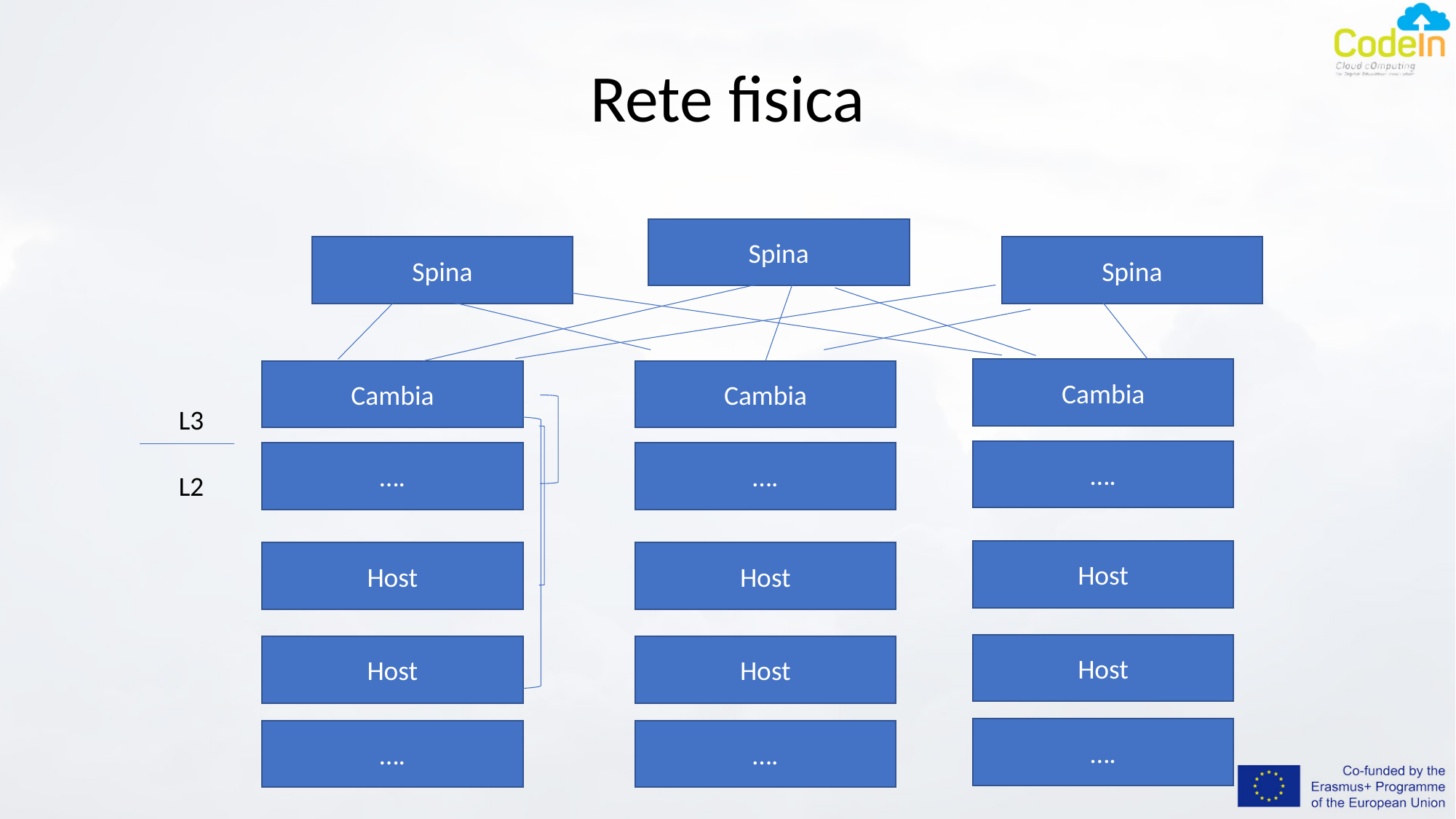

# Rete fisica
Spina
Spina
Spina
Cambia
Cambia
Cambia
L3

….
….
….
L2
Host
Host
Host
Host
Host
Host
….
….
….